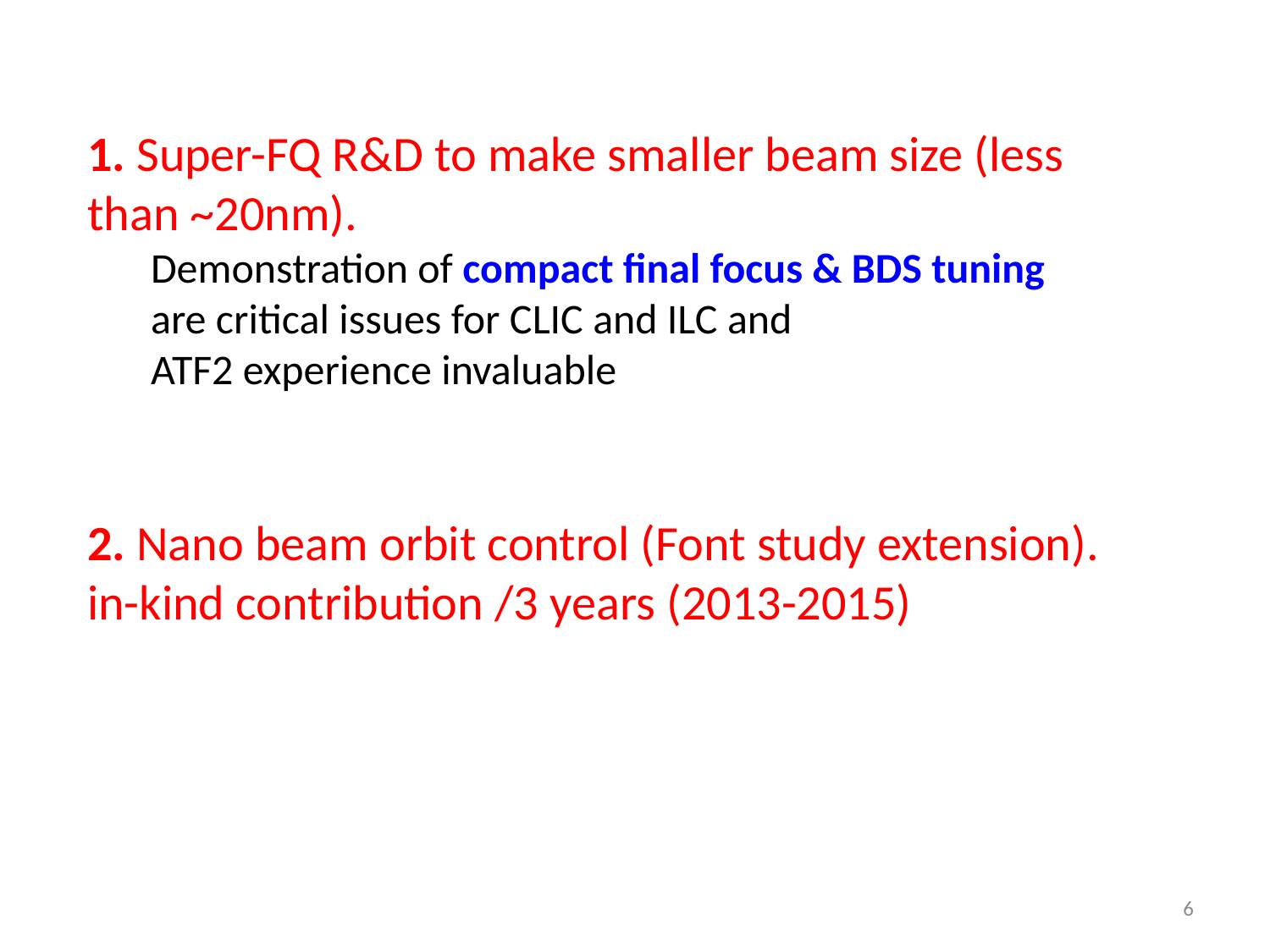

1. Super-FQ R&D to make smaller beam size (less than ~20nm).
Demonstration of compact final focus & BDS tuning
are critical issues for CLIC and ILC and
ATF2 experience invaluable

2. Nano beam orbit control (Font study extension). in-kind contribution /3 years (2013-2015)

6